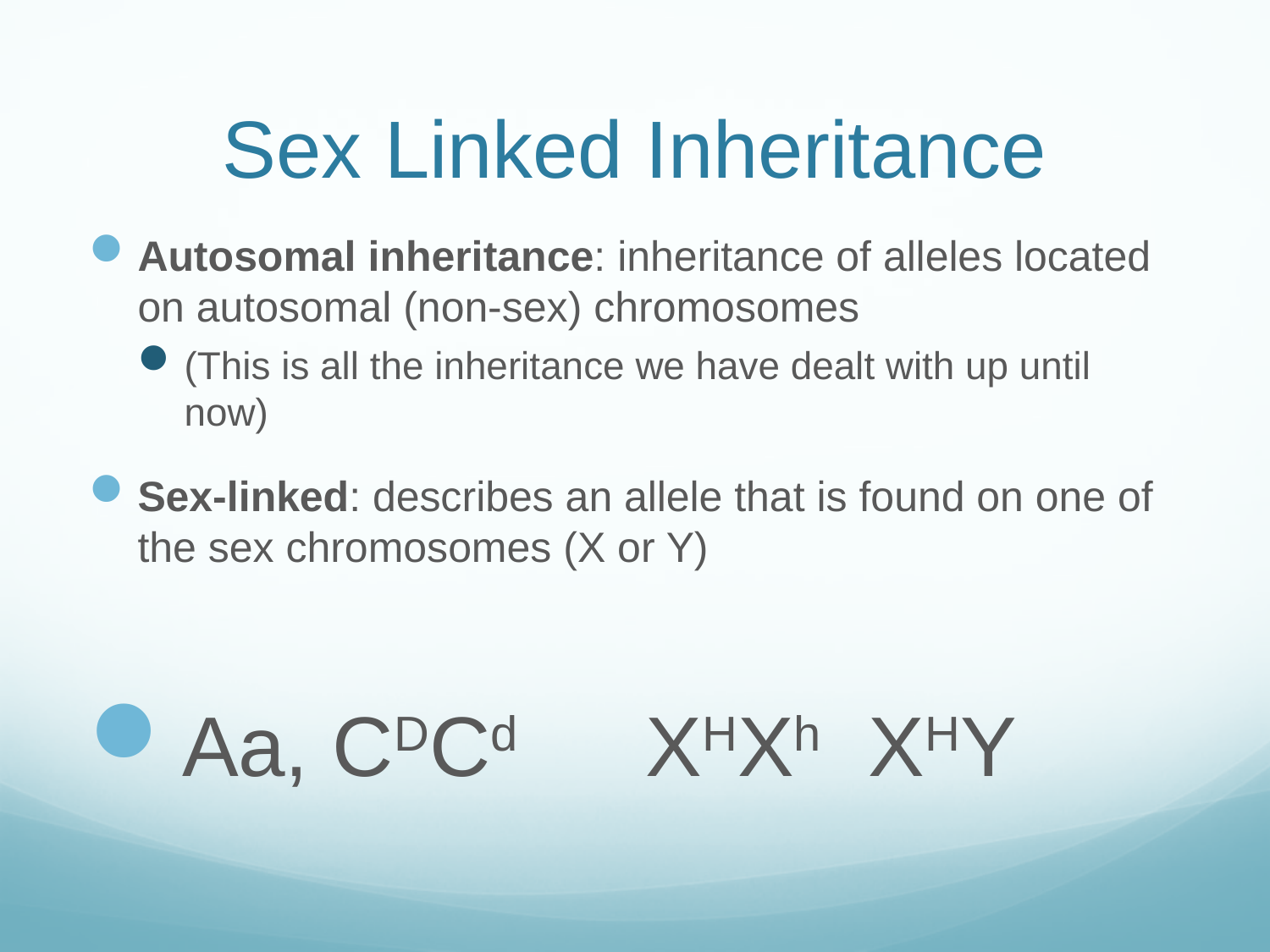

# Sex Linked Inheritance
Autosomal inheritance: inheritance of alleles located on autosomal (non-sex) chromosomes
(This is all the inheritance we have dealt with up until now)
Sex-linked: describes an allele that is found on one of the sex chromosomes (X or Y)

Aa, CDCd		XHXh  XHY